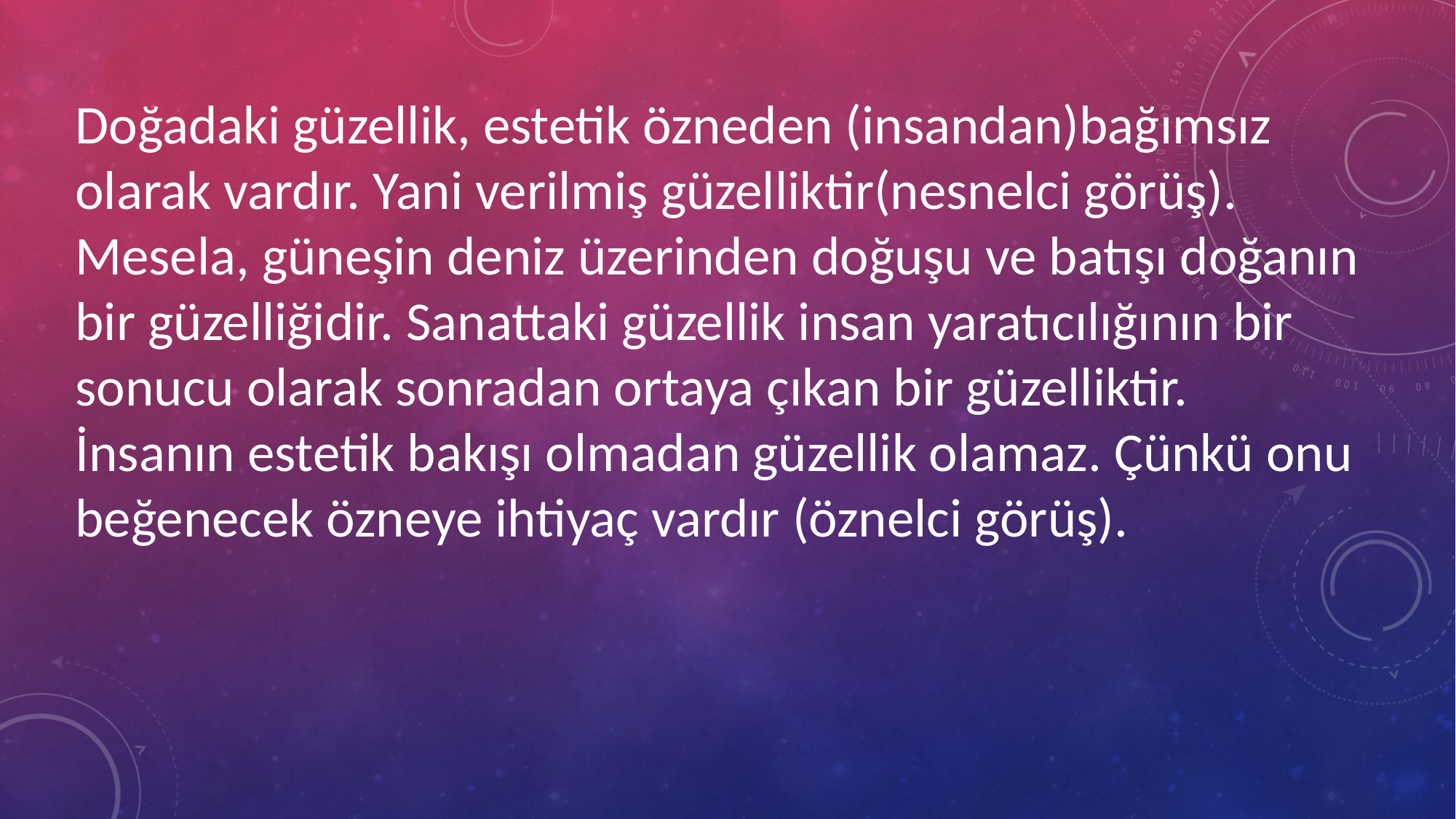

Doğadaki güzellik, estetik özneden (insandan)bağımsız olarak vardır. Yani verilmiş güzelliktir(nesnelci görüş). Mesela, güneşin deniz üzerinden doğuşu ve batışı doğanın bir güzelliğidir. Sanattaki güzellik insan yaratıcılığının bir sonucu olarak sonradan ortaya çıkan bir güzelliktir. İnsanın estetik bakışı olmadan güzellik olamaz. Çünkü onu
beğenecek özneye ihtiyaç vardır (öznelci görüş).